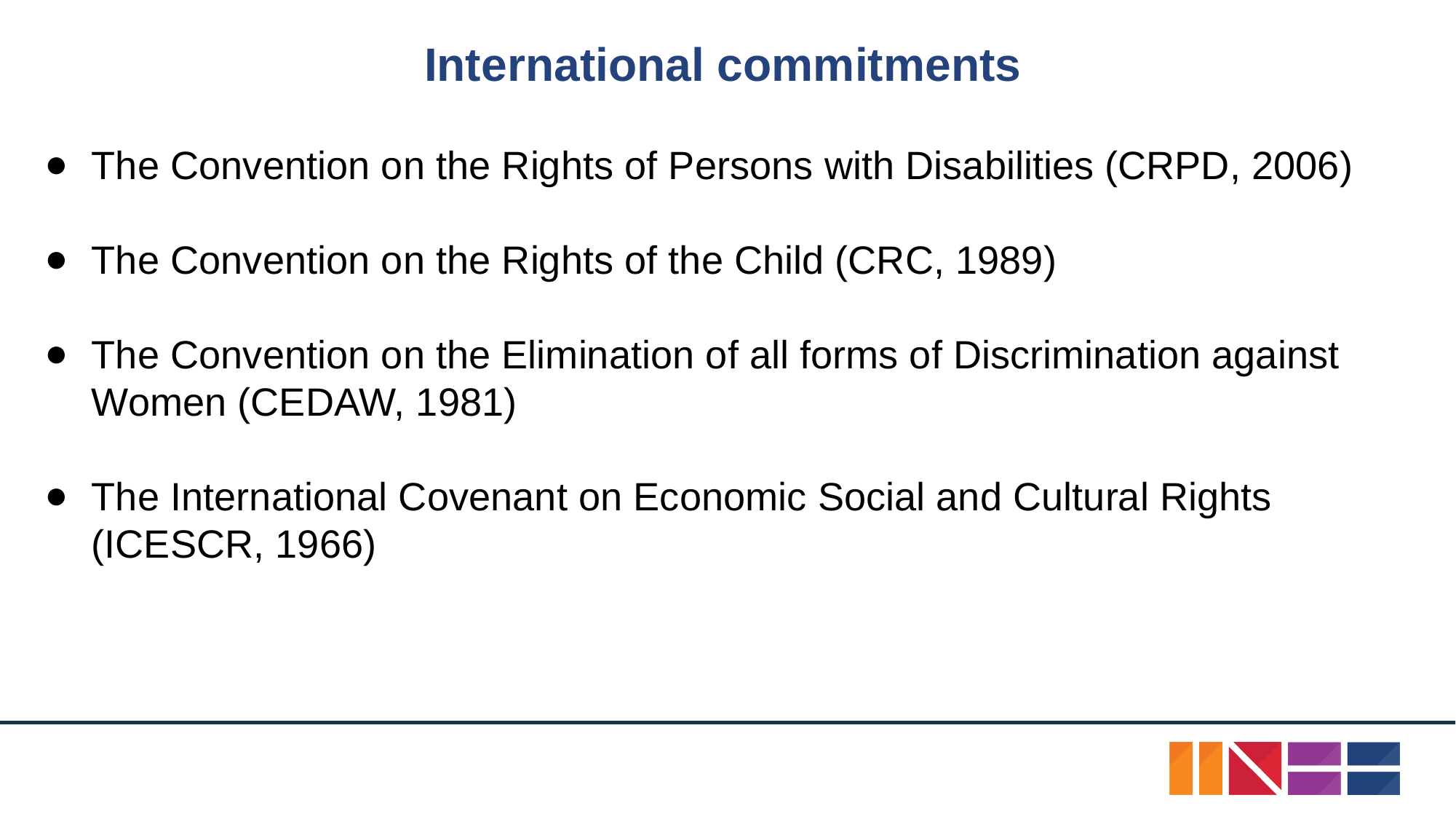

# International commitments
The Convention on the Rights of Persons with Disabilities (CRPD, 2006)

The Convention on the Rights of the Child (CRC, 1989)

The Convention on the Elimination of all forms of Discrimination against Women (CEDAW, 1981)

The International Covenant on Economic Social and Cultural Rights (ICESCR, 1966)